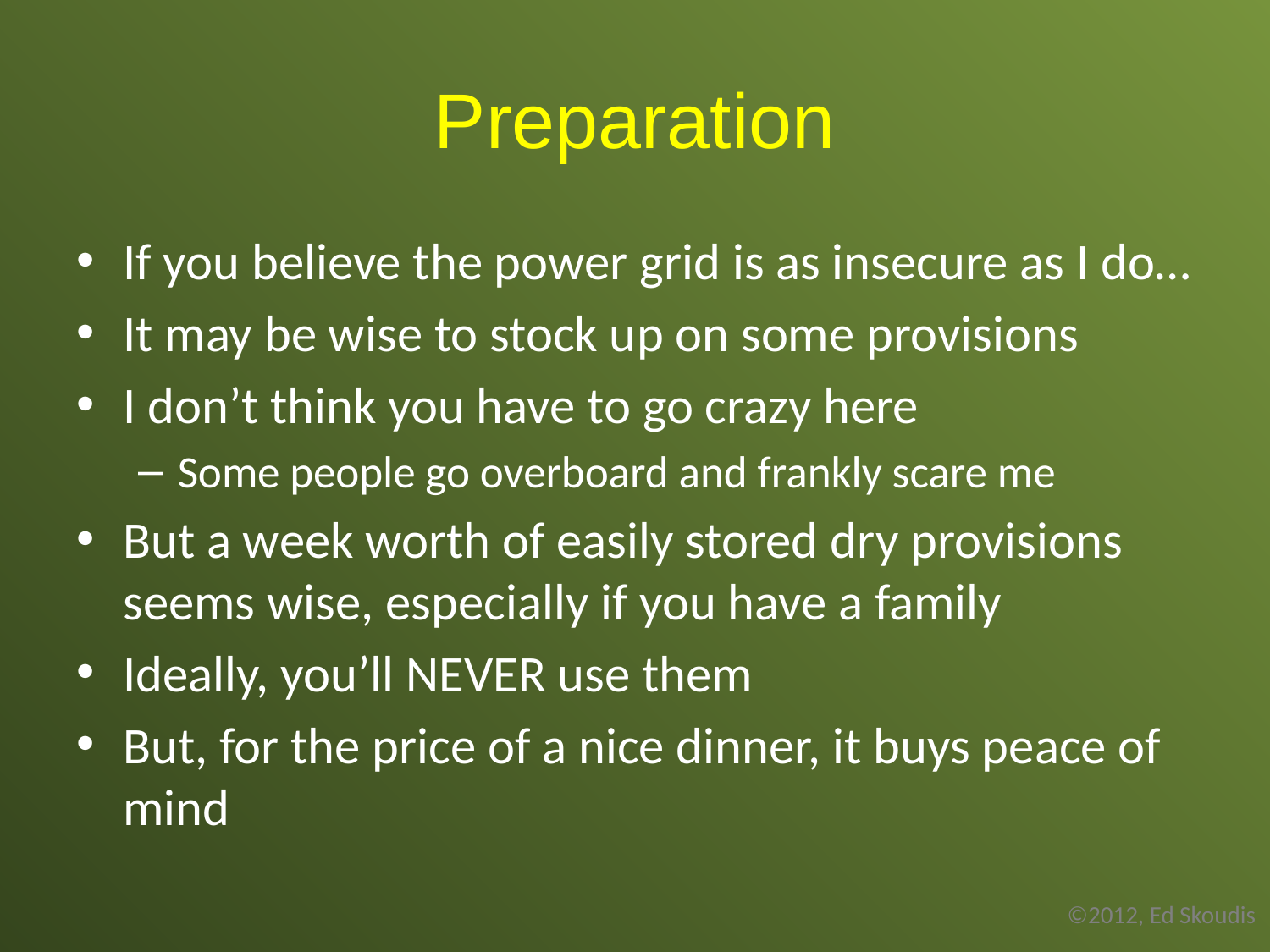

# Preparation
If you believe the power grid is as insecure as I do…
It may be wise to stock up on some provisions
I don’t think you have to go crazy here
Some people go overboard and frankly scare me
But a week worth of easily stored dry provisions seems wise, especially if you have a family
Ideally, you’ll NEVER use them
But, for the price of a nice dinner, it buys peace of mind